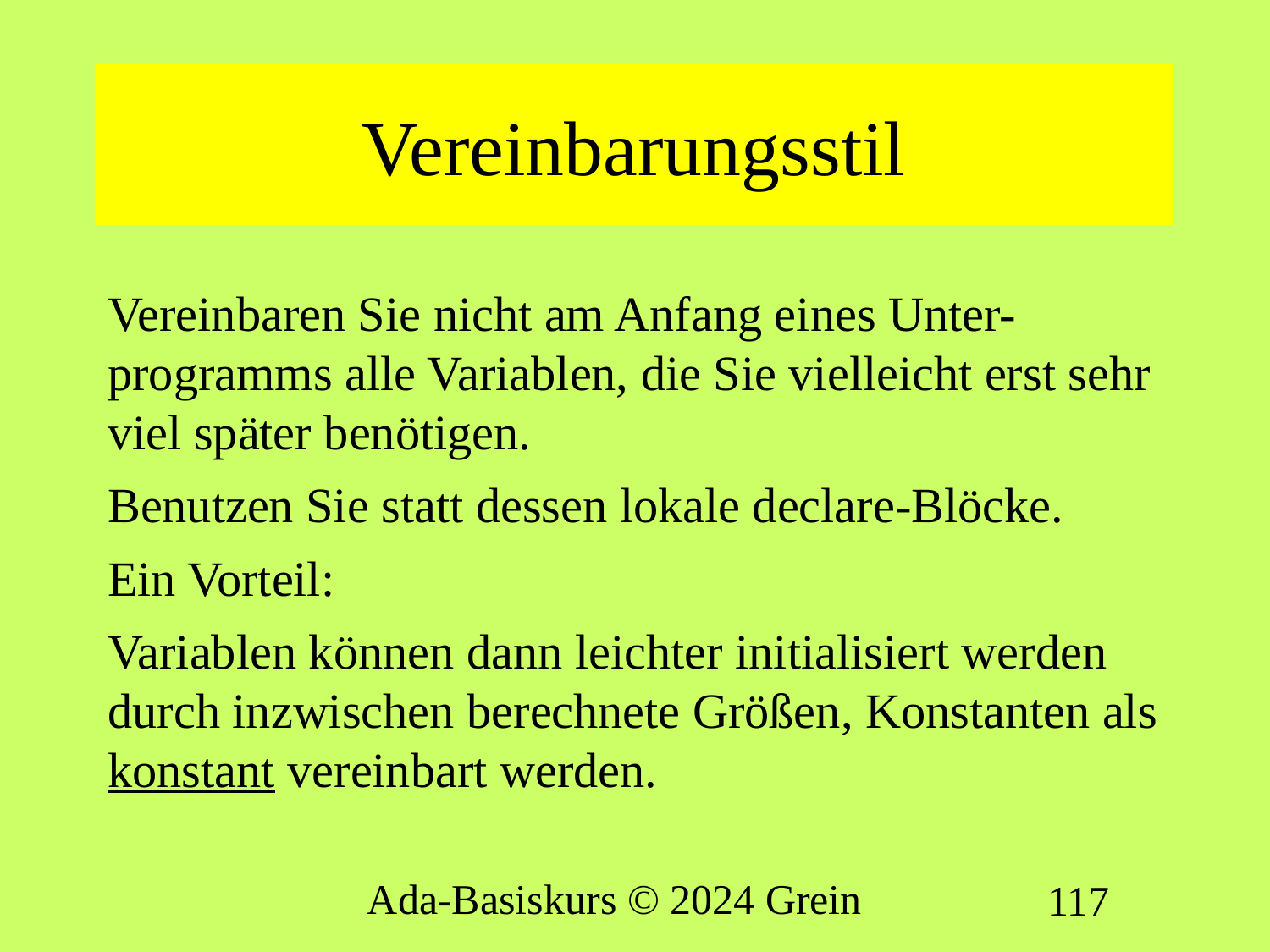

# Vereinbarungsstil
Vereinbaren Sie nicht am Anfang eines Unter-programms alle Variablen, die Sie vielleicht erst sehr viel später benötigen.
Benutzen Sie statt dessen lokale declare-Blöcke.
Ein Vorteil:
Variablen können dann leichter initialisiert werden durch inzwischen berechnete Größen, Konstanten als konstant vereinbart werden.
Ada-Basiskurs © 2024 Grein
117